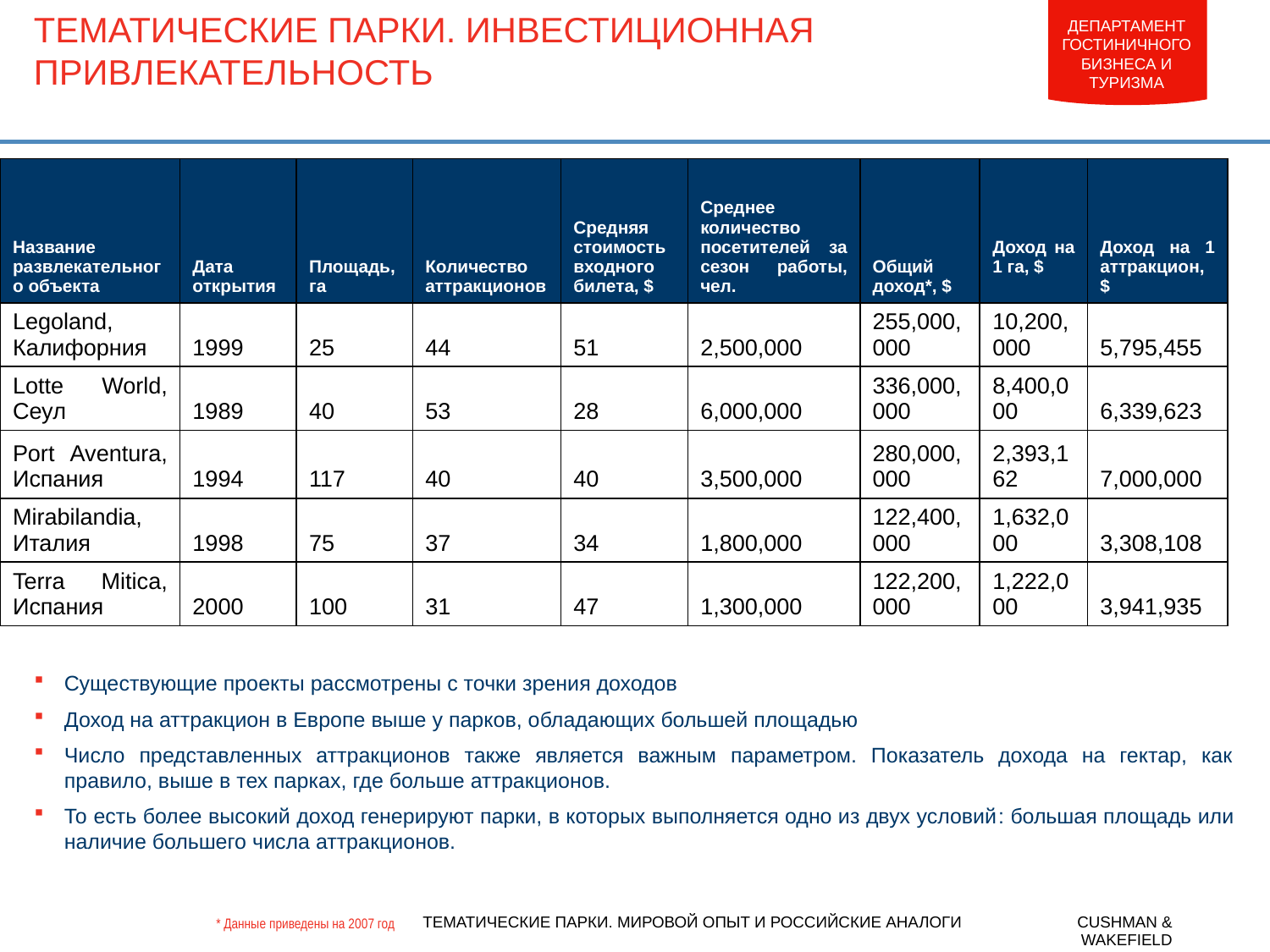

ТЕМАТИЧЕСКИЕ ПАРКИ. ИНВЕСТИЦИОННАЯ ПРИВЛЕКАТЕЛЬНОСТЬ
| Название развлекательного объекта | Дата открытия | Площадь, га | Количество аттракционов | Средняя стоимость входного билета, $ | Среднее количество посетителей за сезон работы, чел. | Общий доход\*, $ | Доход на 1 га, $ | Доход на 1 аттракцион, $ |
| --- | --- | --- | --- | --- | --- | --- | --- | --- |
| Legoland, Калифорния | 1999 | 25 | 44 | 51 | 2,500,000 | 255,000,000 | 10,200,000 | 5,795,455 |
| Lotte World, Сеул | 1989 | 40 | 53 | 28 | 6,000,000 | 336,000,000 | 8,400,000 | 6,339,623 |
| Port Aventura, Испания | 1994 | 117 | 40 | 40 | 3,500,000 | 280,000,000 | 2,393,162 | 7,000,000 |
| Mirabilandia, Италия | 1998 | 75 | 37 | 34 | 1,800,000 | 122,400,000 | 1,632,000 | 3,308,108 |
| Terra Mitica, Испания | 2000 | 100 | 31 | 47 | 1,300,000 | 122,200,000 | 1,222,000 | 3,941,935 |
Существующие проекты рассмотрены с точки зрения доходов
Доход на аттракцион в Европе выше у парков, обладающих большей площадью
Число представленных аттракционов также является важным параметром. Показатель дохода на гектар, как правило, выше в тех парках, где больше аттракционов.
То есть более высокий доход генерируют парки, в которых выполняется одно из двух условий: большая площадь или наличие большего числа аттракционов.
* Данные приведены на 2007 год